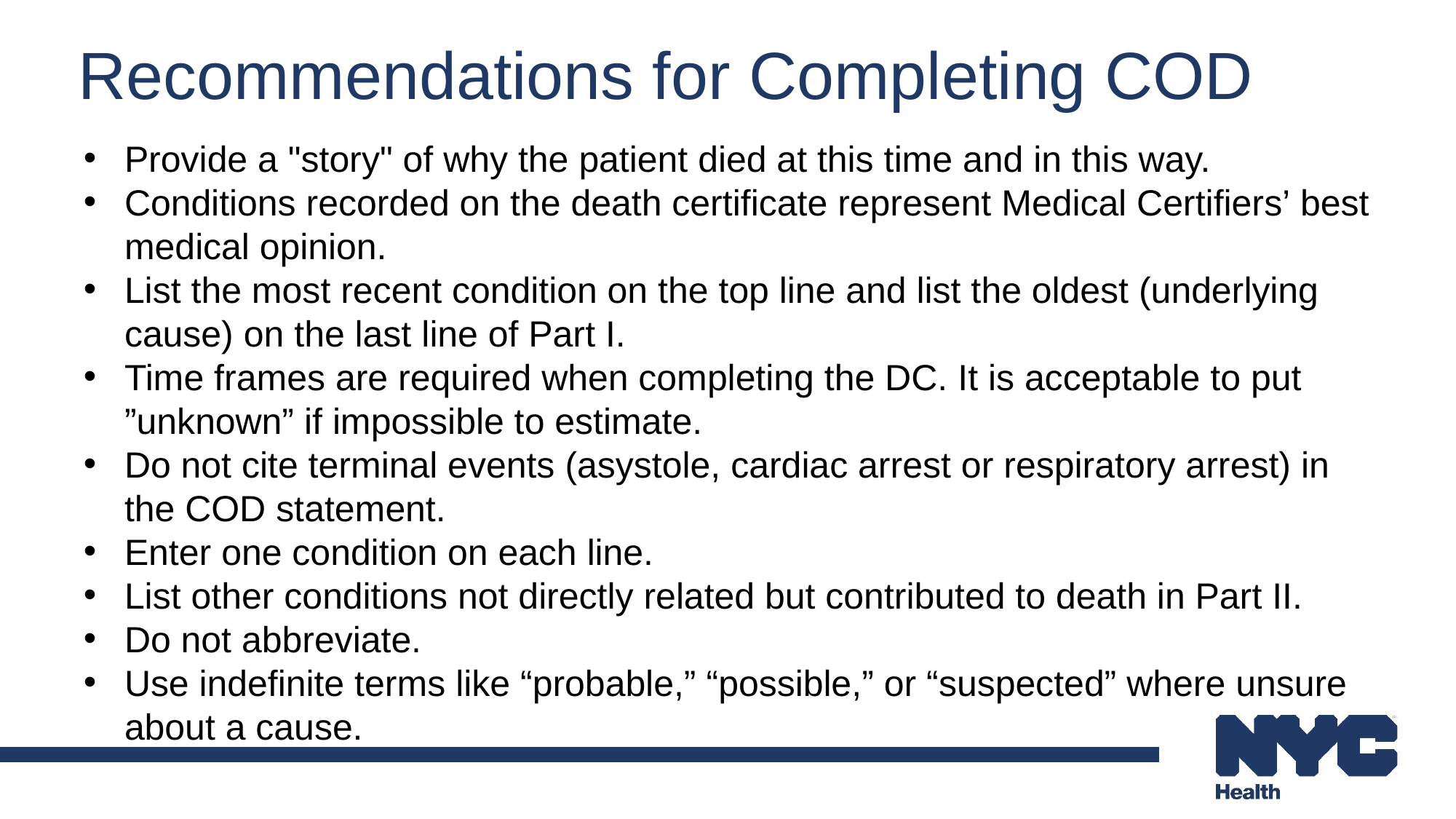

# Recommendations for Completing COD
Provide a "story" of why the patient died at this time and in this way.
Conditions recorded on the death certificate represent Medical Certifiers’ best medical opinion.
List the most recent condition on the top line and list the oldest (underlying cause) on the last line of Part I.
Time frames are required when completing the DC. It is acceptable to put ”unknown” if impossible to estimate.
Do not cite terminal events (asystole, cardiac arrest or respiratory arrest) in the COD statement.
Enter one condition on each line.
List other conditions not directly related but contributed to death in Part II.
Do not abbreviate.
Use indefinite terms like “probable,” “possible,” or “suspected” where unsure about a cause.